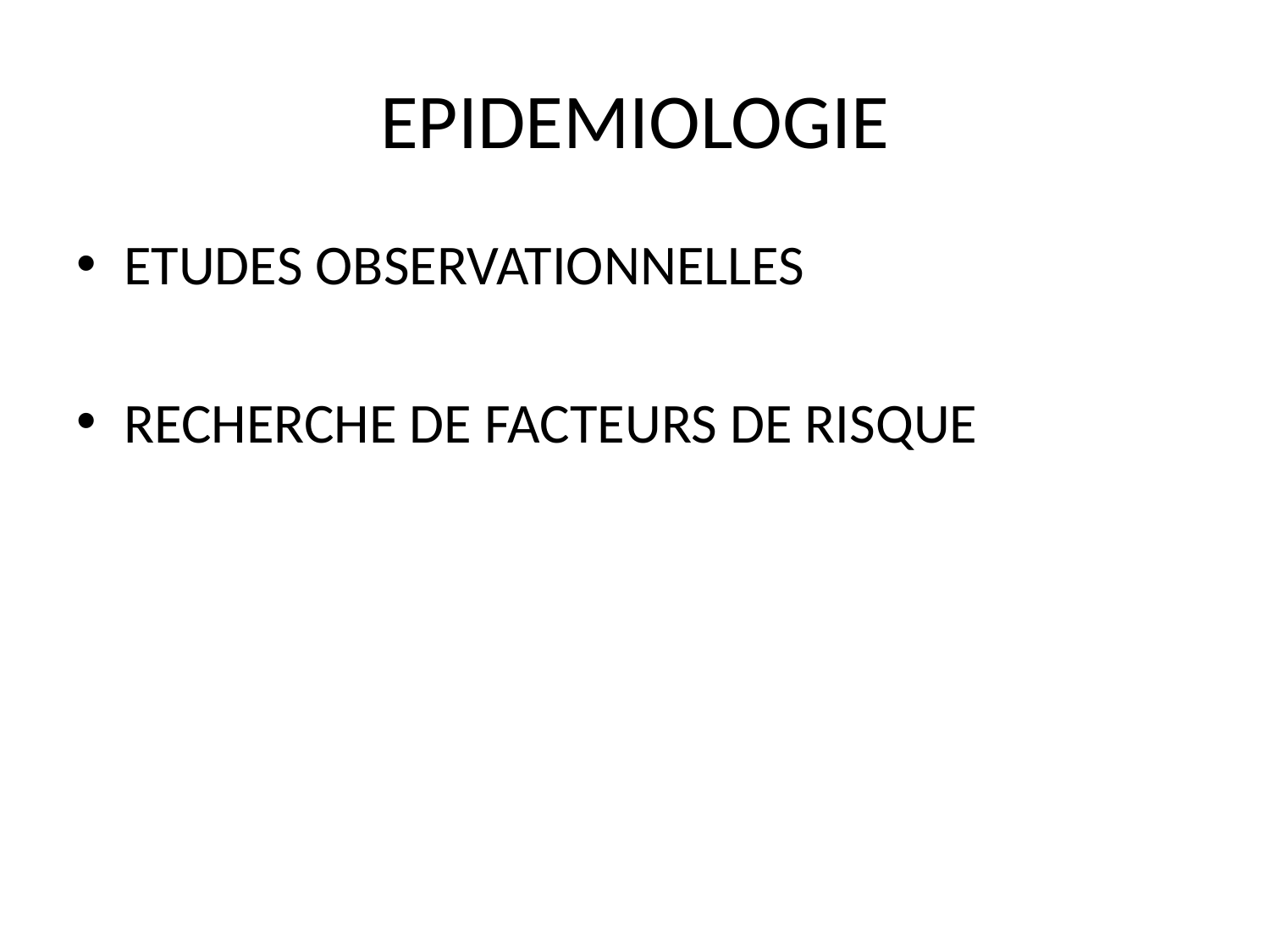

# EPIDEMIOLOGIE
ETUDES OBSERVATIONNELLES

RECHERCHE DE FACTEURS DE RISQUE